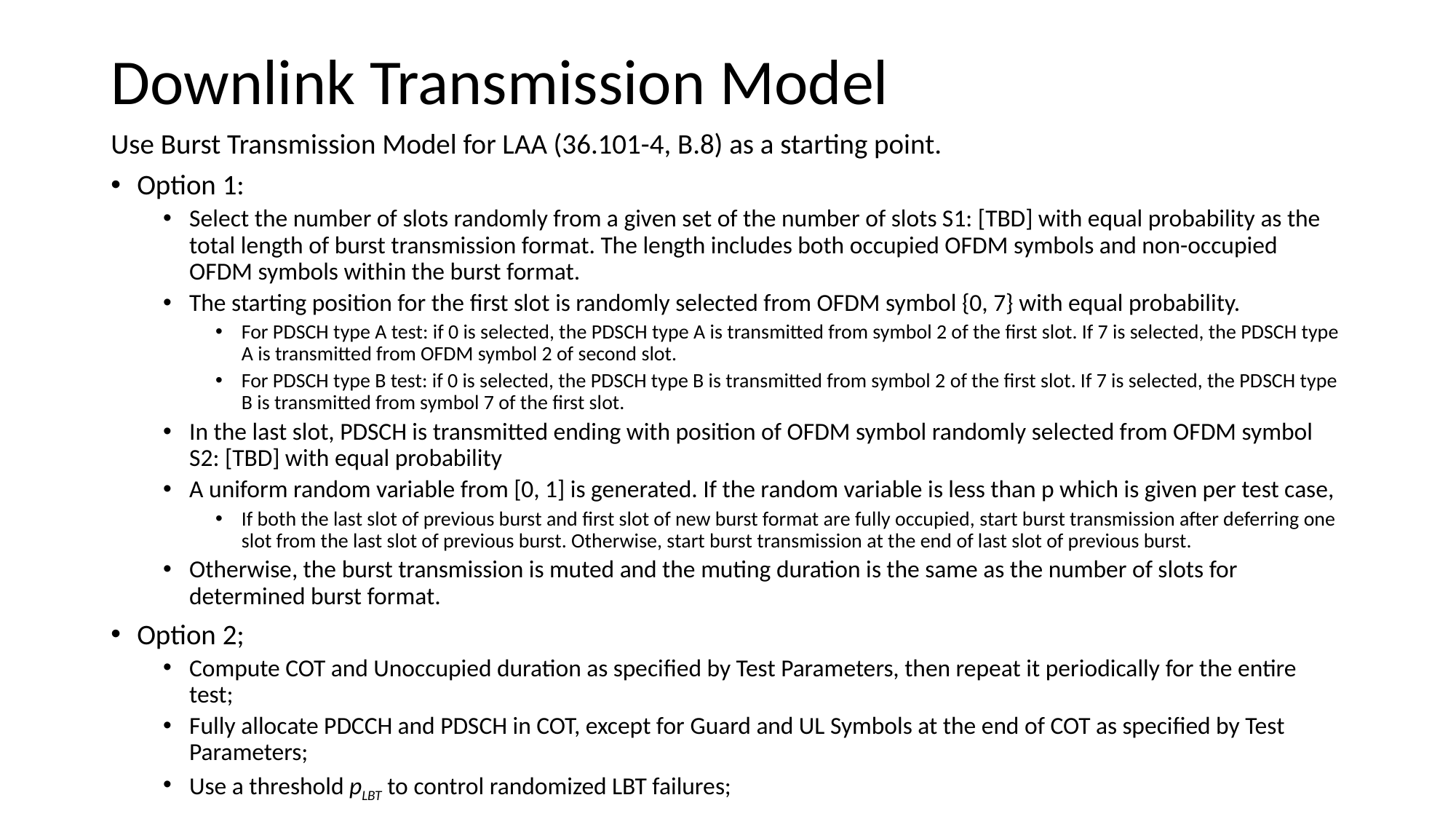

# Downlink Transmission Model
Use Burst Transmission Model for LAA (36.101-4, B.8) as a starting point.
Option 1:
Select the number of slots randomly from a given set of the number of slots S1: [TBD] with equal probability as the total length of burst transmission format. The length includes both occupied OFDM symbols and non-occupied OFDM symbols within the burst format.
The starting position for the first slot is randomly selected from OFDM symbol {0, 7} with equal probability.
For PDSCH type A test: if 0 is selected, the PDSCH type A is transmitted from symbol 2 of the first slot. If 7 is selected, the PDSCH type A is transmitted from OFDM symbol 2 of second slot.
For PDSCH type B test: if 0 is selected, the PDSCH type B is transmitted from symbol 2 of the first slot. If 7 is selected, the PDSCH type B is transmitted from symbol 7 of the first slot.
In the last slot, PDSCH is transmitted ending with position of OFDM symbol randomly selected from OFDM symbol S2: [TBD] with equal probability
A uniform random variable from [0, 1] is generated. If the random variable is less than p which is given per test case,
If both the last slot of previous burst and first slot of new burst format are fully occupied, start burst transmission after deferring one slot from the last slot of previous burst. Otherwise, start burst transmission at the end of last slot of previous burst.
Otherwise, the burst transmission is muted and the muting duration is the same as the number of slots for determined burst format.
Option 2;
Compute COT and Unoccupied duration as specified by Test Parameters, then repeat it periodically for the entire test;
Fully allocate PDCCH and PDSCH in COT, except for Guard and UL Symbols at the end of COT as specified by Test Parameters;
Use a threshold pLBT to control randomized LBT failures;